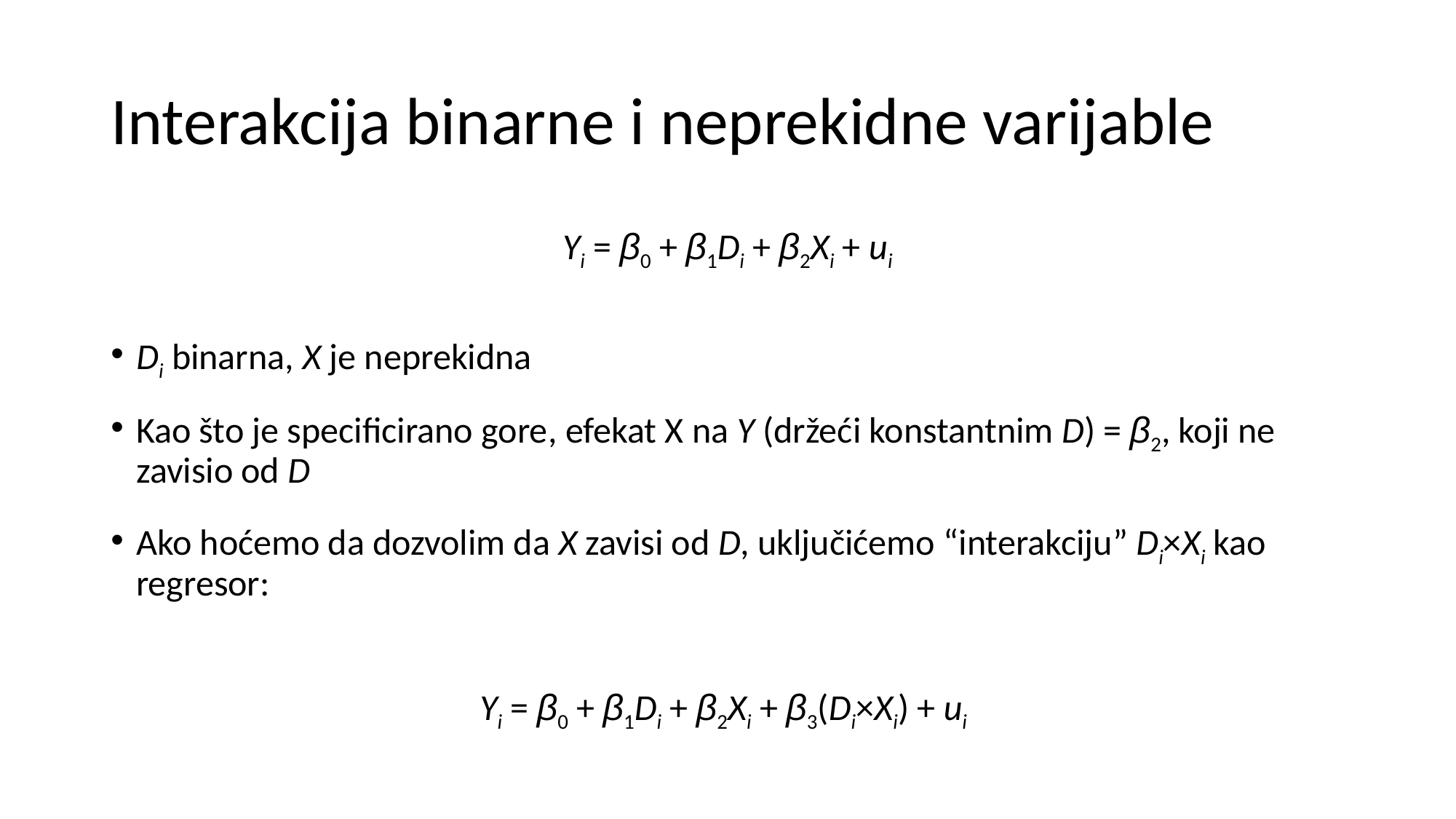

# Interakcija binarne i neprekidne varijable
Yi = β0 + β1Di + β2Xi + ui

Di binarna, X je neprekidna
Kao što je specificirano gore, efekat X na Y (držeći konstantnim D) = β2, koji ne zavisio od D
Ako hoćemo da dozvolim da X zavisi od D, uključićemo “interakciju” Di×Xi kao regresor:

Yi = β0 + β1Di + β2Xi + β3(Di×Xi) + ui